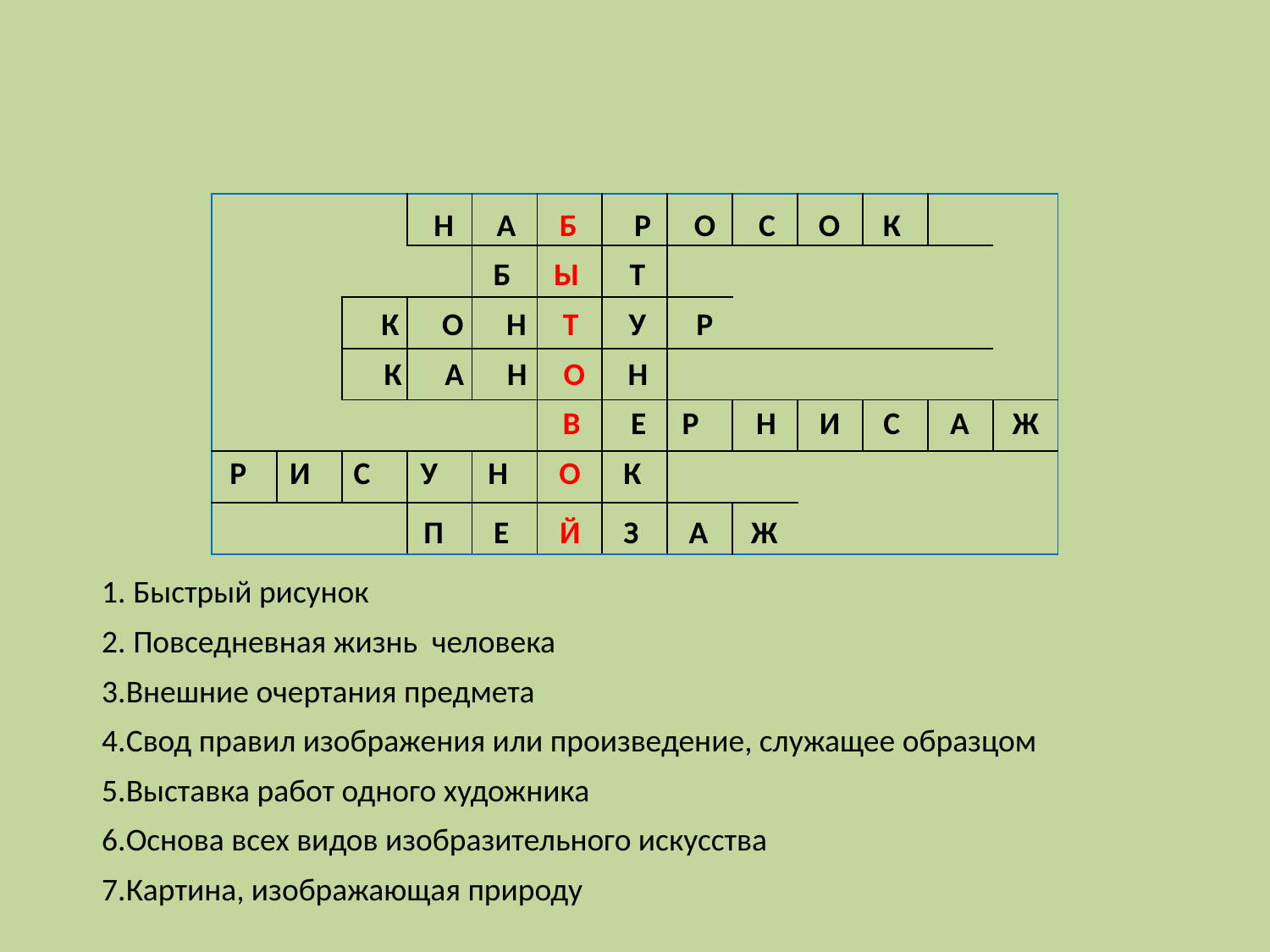

|  |  |  |  |  |  |  |  |  |  |  |  |  |
| --- | --- | --- | --- | --- | --- | --- | --- | --- | --- | --- | --- | --- |
|  |  |  |  |  |  |  |  |  |  |  |  |  |
|  |  |  |  |  |  |  |  |  |  |  |  |  |
|  |  |  |  |  |  |  |  |  |  |  |  |  |
|  |  |  |  |  |  |  |  |  |  |  |  |  |
|  |  |  |  |  |  |  |  |  |  |  |  |  |
|  |  |  |  |  |  |  |  |  |  |  |  |  |
  Н      А      Б        Р      О      С      О      К
  Б      Ы       Т
   К      О      Н     Т       У       Р
  К      А      Н     О      Н
  В       Е     Р        Н      И      С       А      Ж
    Р      И      С       У       Н       О      К
  П       Е       Й      З       А      Ж
1. Быстрый рисунок
2. Повседневная жизнь  человека
3.Внешние очертания предмета
4.Свод правил изображения или произведение, служащее образцом
5.Выставка работ одного художника
6.Основа всех видов изобразительного искусства
7.Картина, изображающая природу